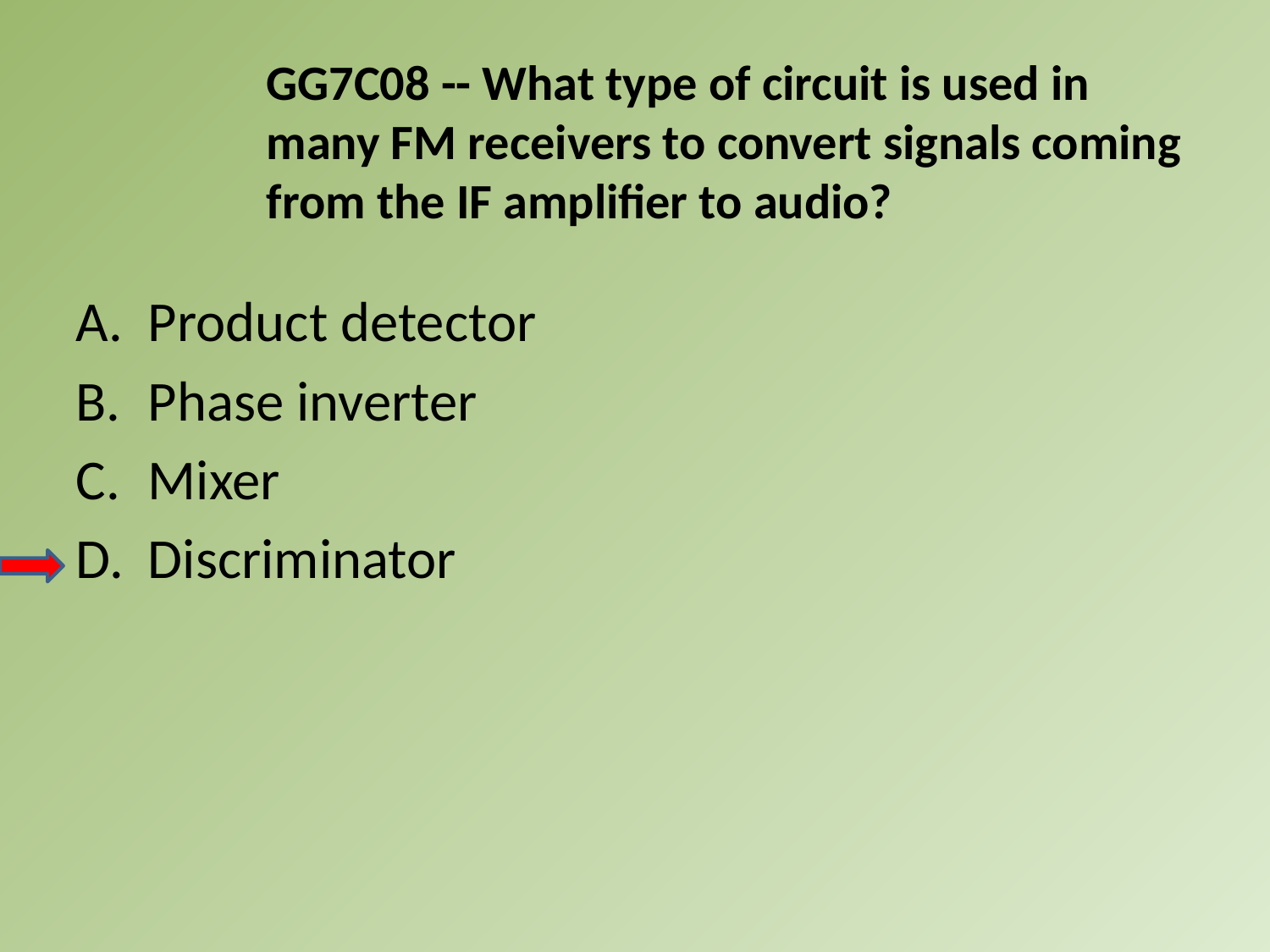

GG7C08 -- What type of circuit is used in many FM receivers to convert signals coming from the IF amplifier to audio?
A.	Product detector
B.	Phase inverter
C.	Mixer
D.	Discriminator